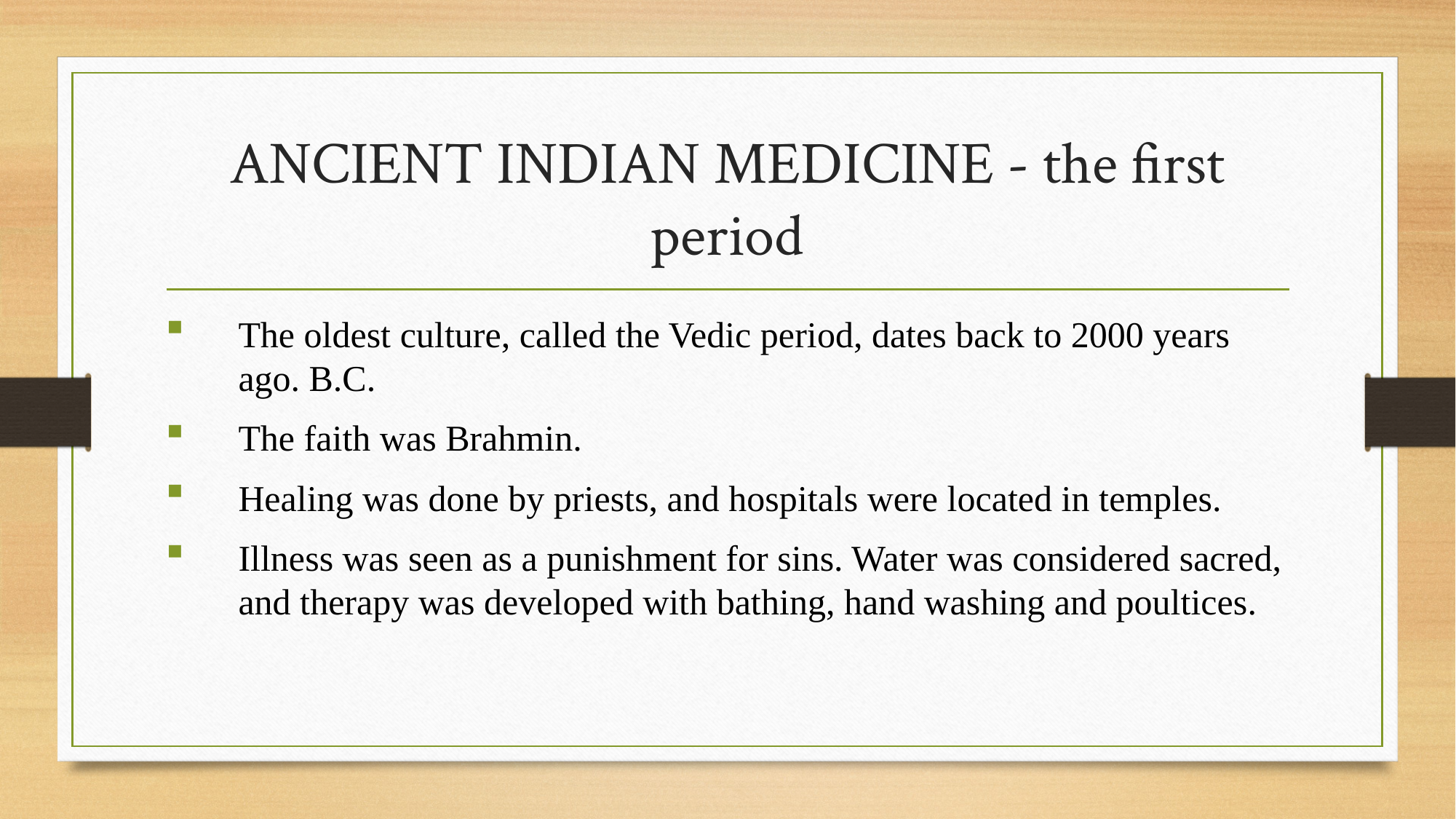

# ANCIENT INDIAN MEDICINE - the first period
The oldest culture, called the Vedic period, dates back to 2000 years ago. B.C.
The faith was Brahmin.
Healing was done by priests, and hospitals were located in temples.
Illness was seen as a punishment for sins. Water was considered sacred, and therapy was developed with bathing, hand washing and poultices.